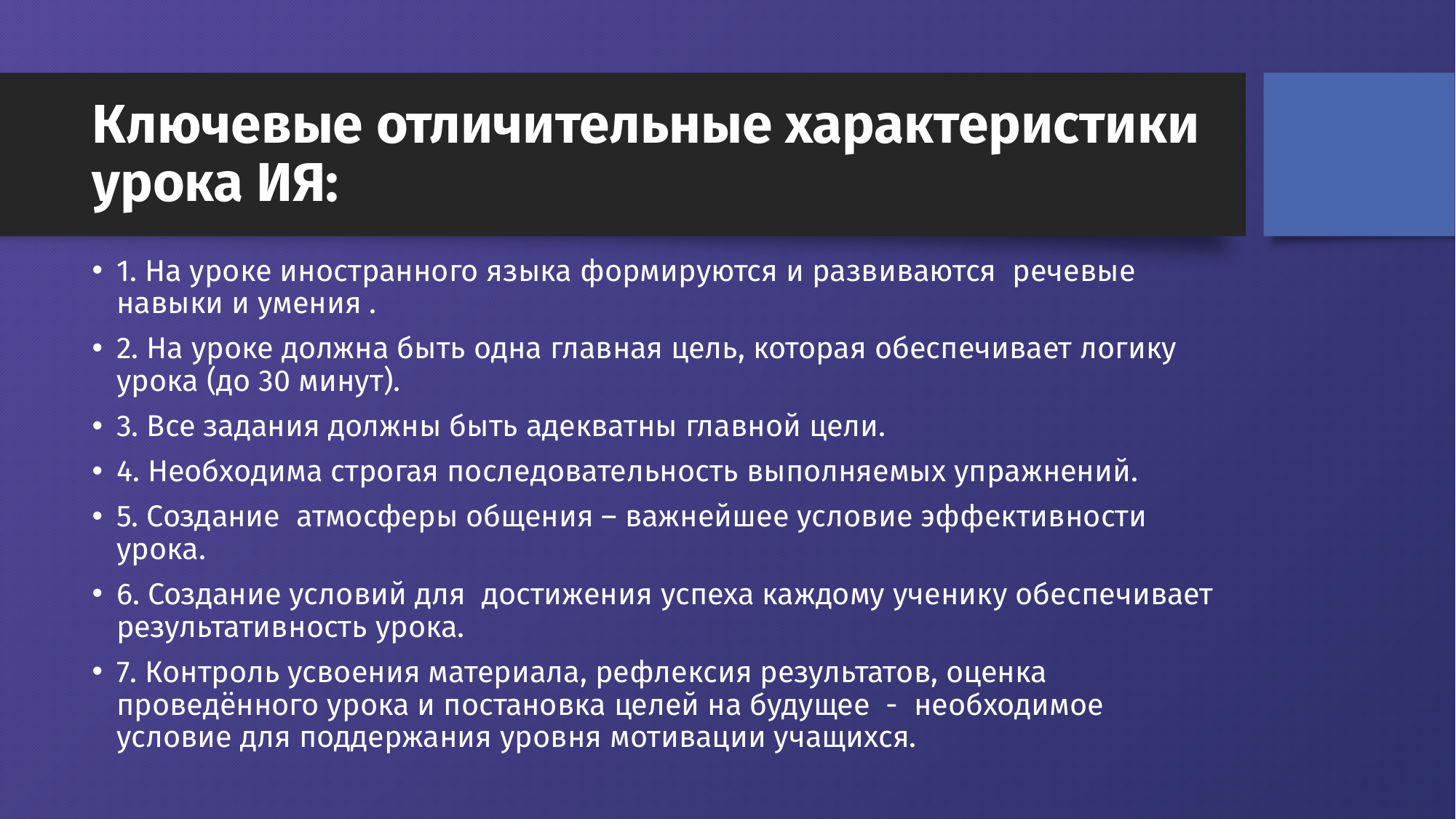

# Ключевые отличительные характеристики урока ИЯ:
1. На уроке иностранного языка формируются и развиваются  речевые навыки и умения .
2. На уроке должна быть одна главная цель, которая обеспечивает логику урока (до 30 минут).
3. Все задания должны быть адекватны главной цели.
4. Необходима строгая последовательность выполняемых упражнений.
5. Создание  атмосферы общения – важнейшее условие эффективности урока.
6. Создание условий для  достижения успеха каждому ученику обеспечивает результативность урока.
7. Контроль усвоения материала, рефлексия результатов, оценка проведённого урока и постановка целей на будущее  -  необходимое условие для поддержания уровня мотивации учащихся.